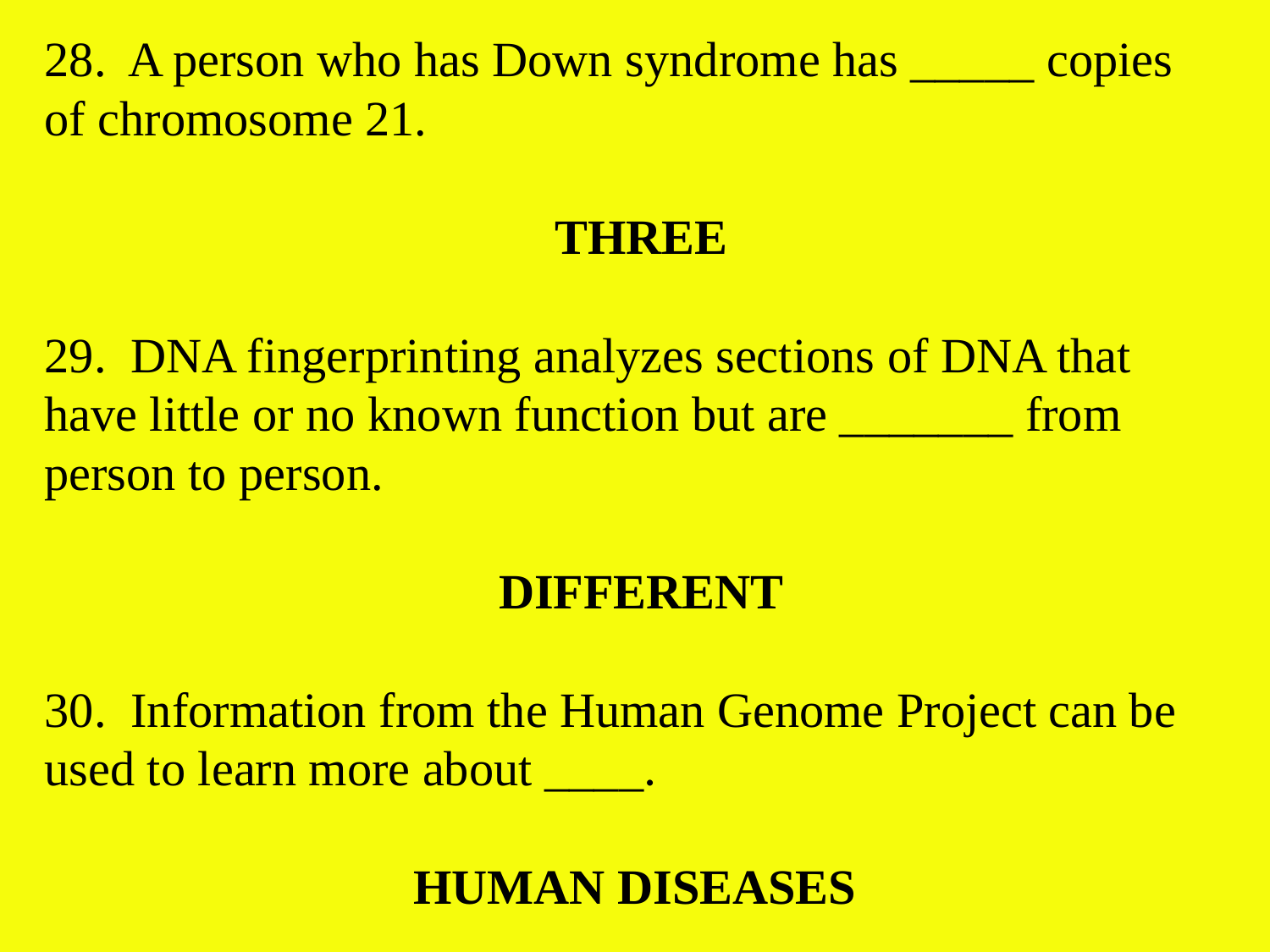

28.  A person who has Down syndrome has _____ copies of chromosome 21.

 THREE

29.  DNA fingerprinting analyzes sections of DNA that have little or no known function but are _______ from person to person.

 DIFFERENT

30.  Information from the Human Genome Project can be used to learn more about ____.

HUMAN DISEASES